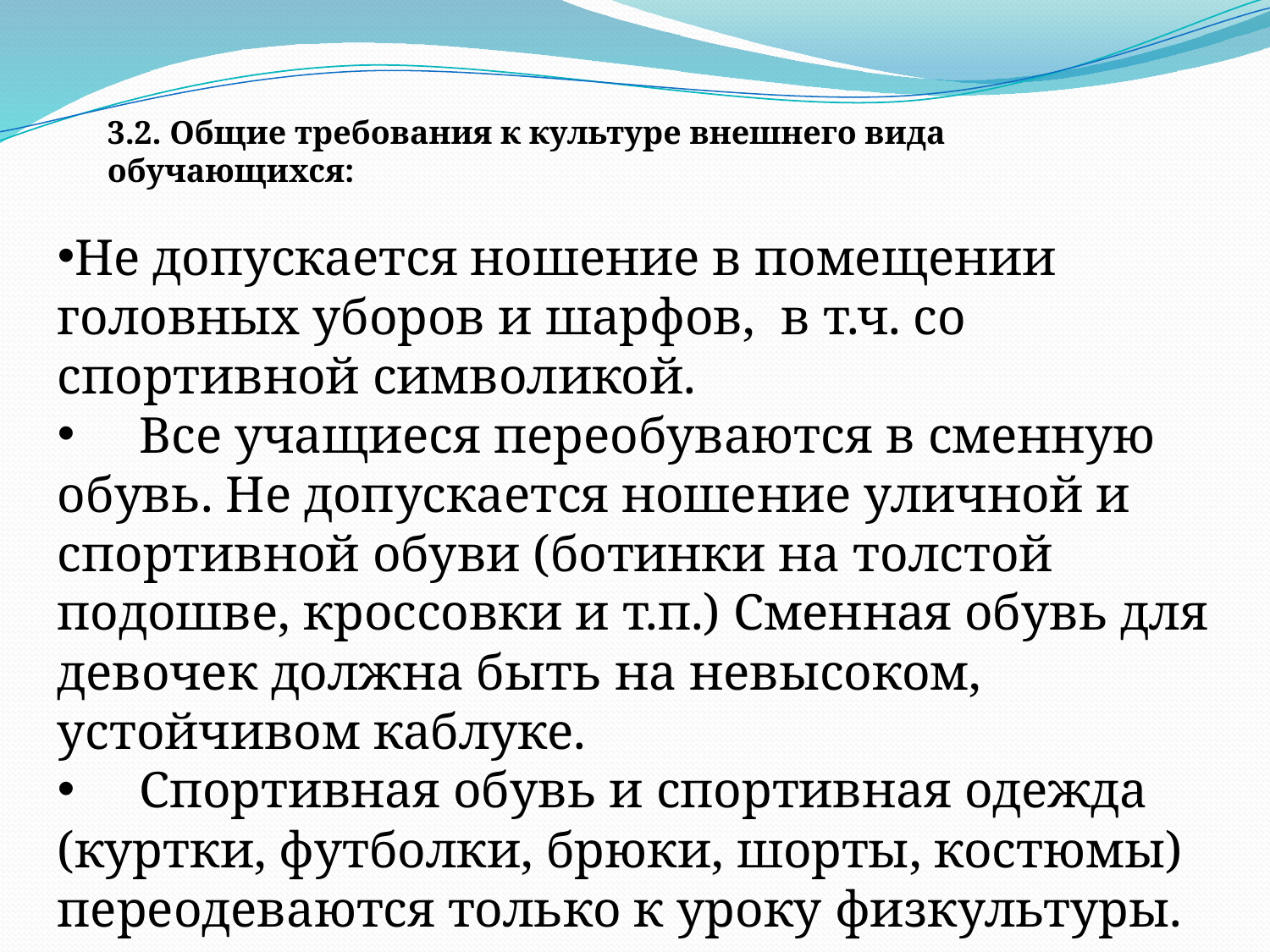

3.2. Общие требования к культуре внешнего вида обучающихся:

Не допускается ношение в помещении головных уборов и шарфов,  в т.ч. со спортивной символикой.
     Все учащиеся переобуваются в сменную обувь. Не допускается ношение уличной и спортивной обуви (ботинки на толстой подошве, кроссовки и т.п.) Сменная обувь для девочек должна быть на невысоком, устойчивом каблуке.
     Спортивная обувь и спортивная одежда (куртки, футболки, брюки, шорты, костюмы) переодеваются только к уроку физкультуры.